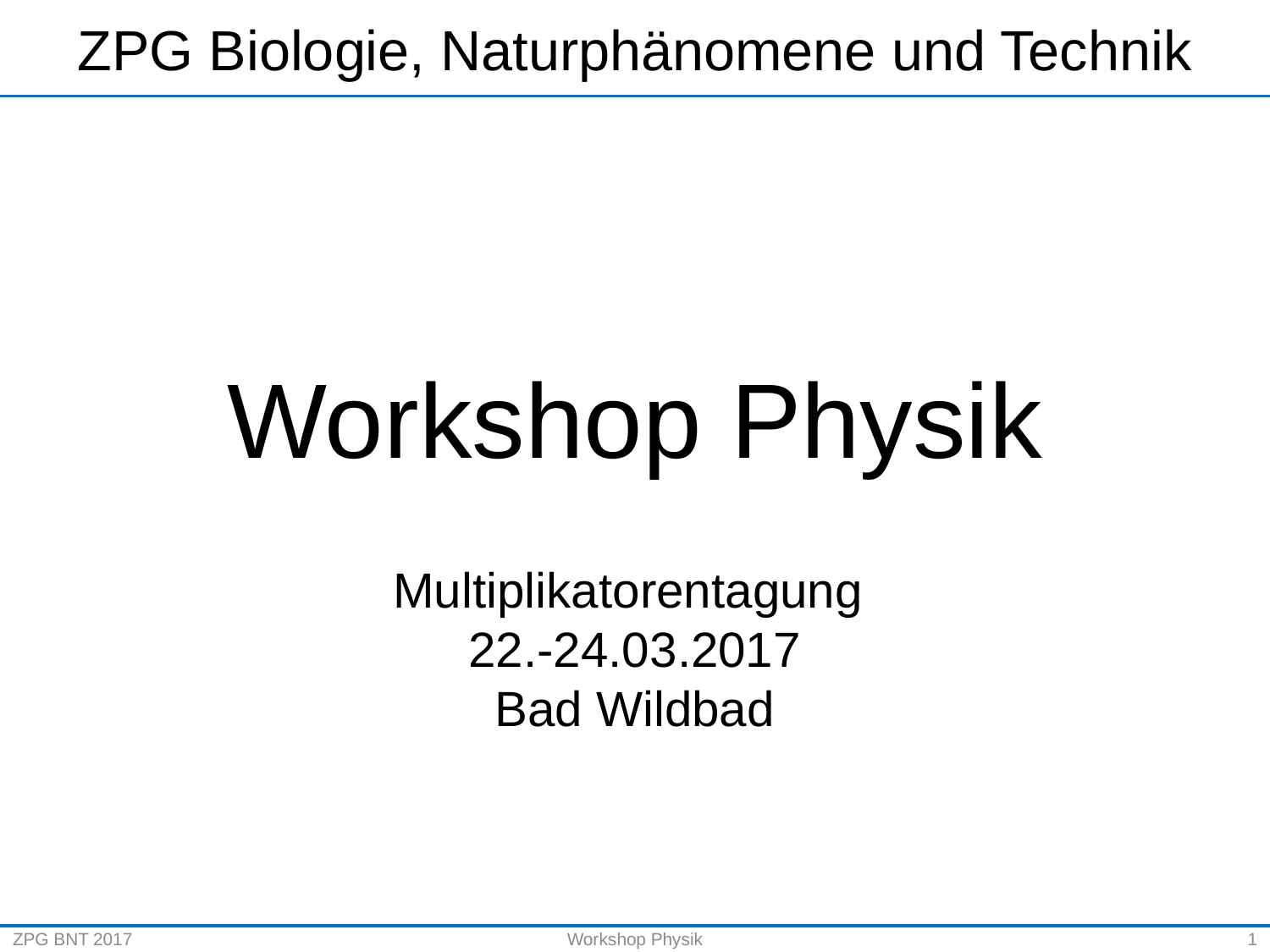

# ZPG Biologie, Naturphänomene und Technik
Workshop Physik

Multiplikatorentagung
22.-24.03.2017
Bad Wildbad
ZPG BNT 2017
Workshop Physik
1